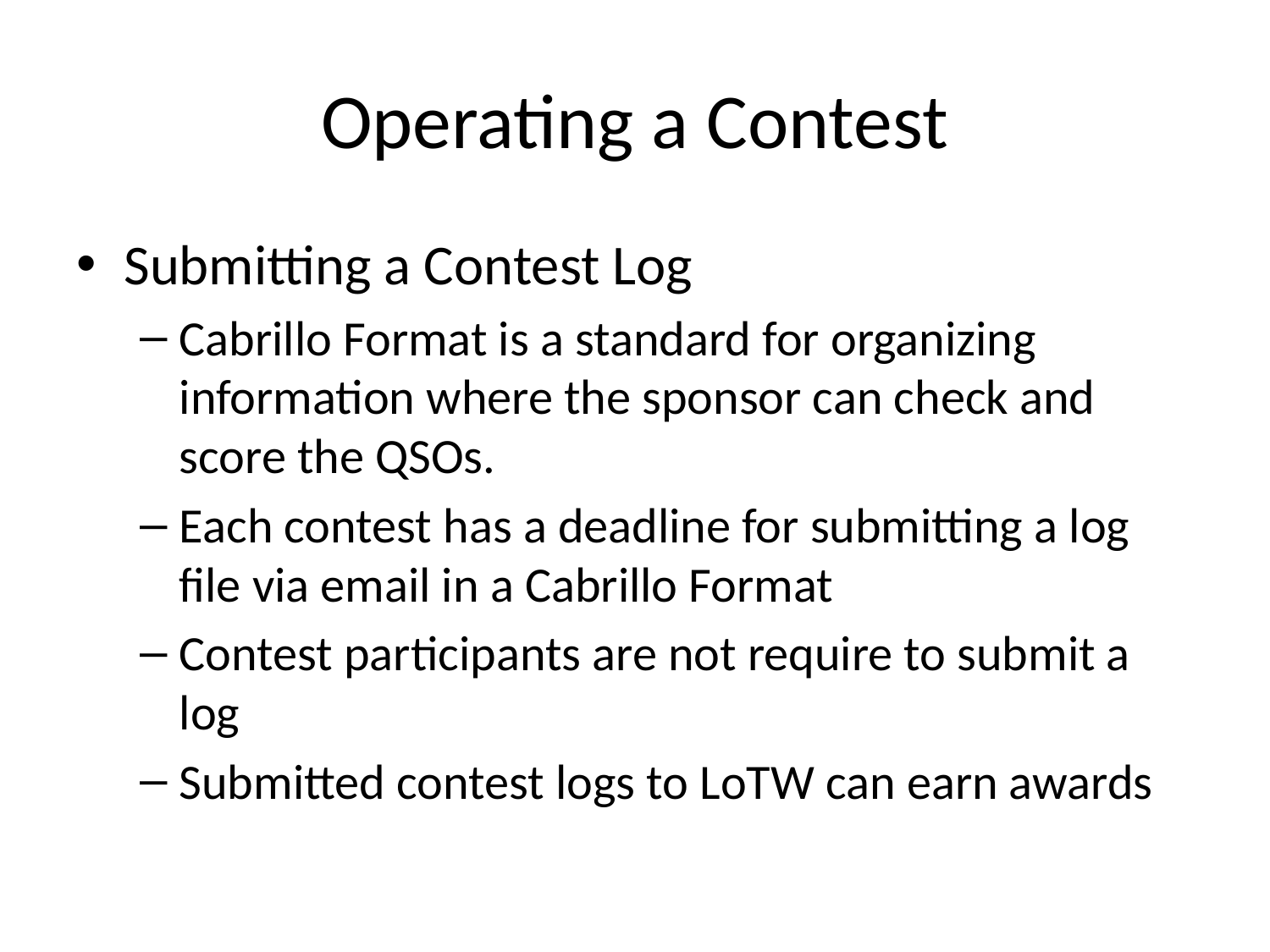

# Operating a Contest
Submitting a Contest Log
Cabrillo Format is a standard for organizing information where the sponsor can check and score the QSOs.
Each contest has a deadline for submitting a log file via email in a Cabrillo Format
Contest participants are not require to submit a log
Submitted contest logs to LoTW can earn awards